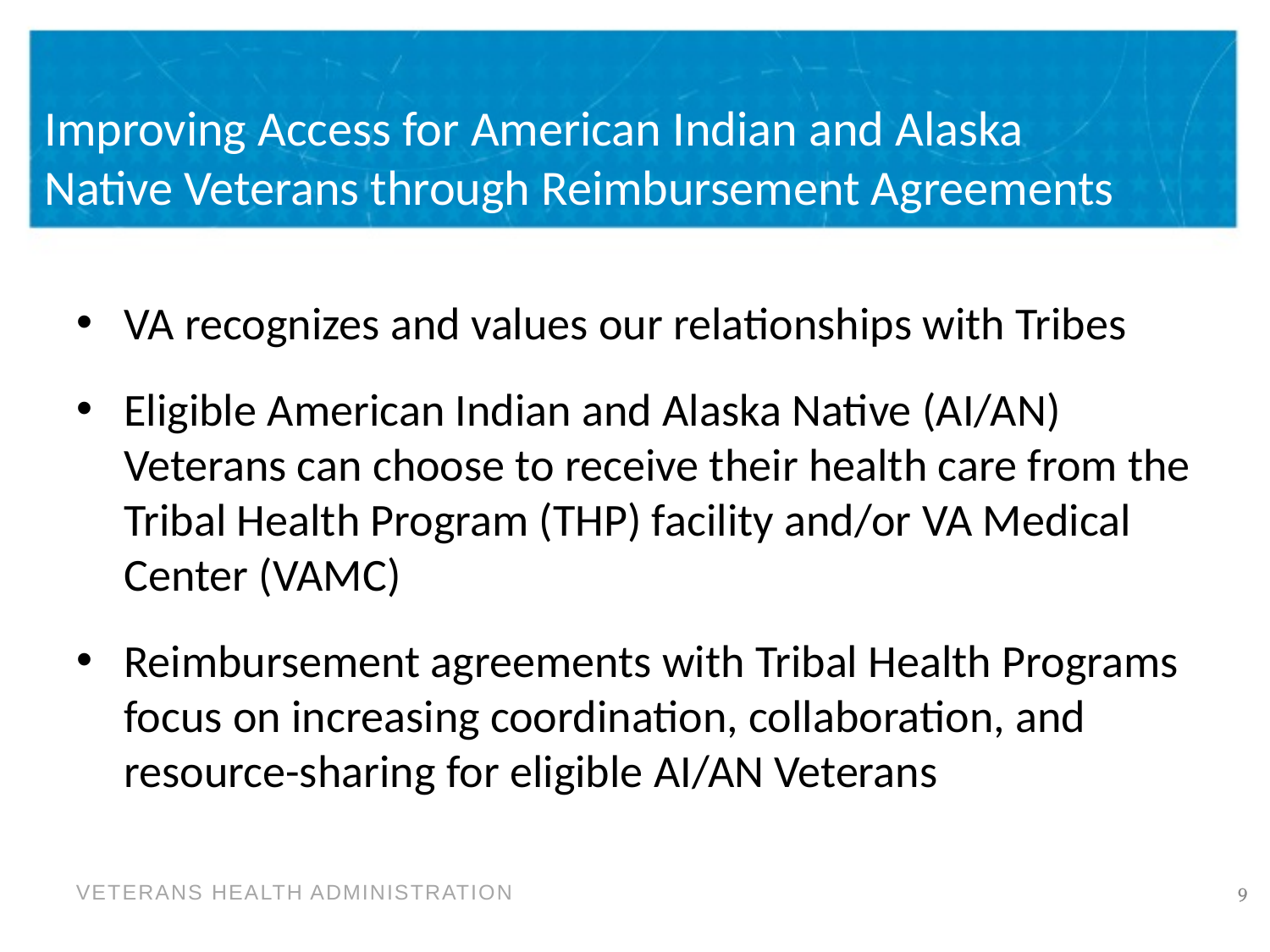

# Improving Access for American Indian and Alaska Native Veterans through Reimbursement Agreements

VA recognizes and values our relationships with Tribes

Eligible American Indian and Alaska Native (AI/AN) Veterans can choose to receive their health care from the Tribal Health Program (THP) facility and/or VA Medical Center (VAMC)

Reimbursement agreements with Tribal Health Programs focus on increasing coordination, collaboration, and resource-sharing for eligible AI/AN Veterans

9
9